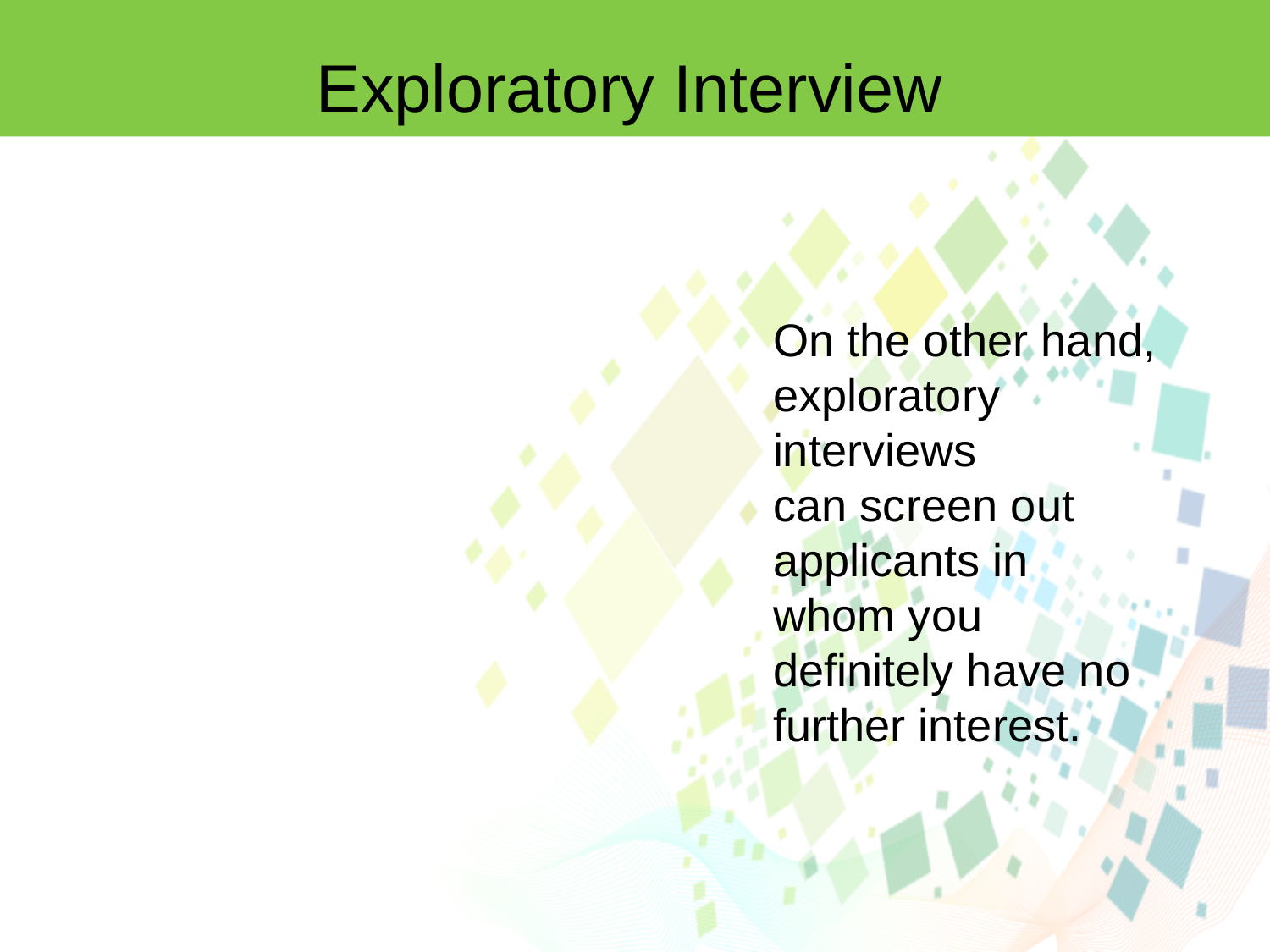

Exploratory Interview
On the other hand, exploratory interviews
can screen out applicants in whom you definitely have no further interest.